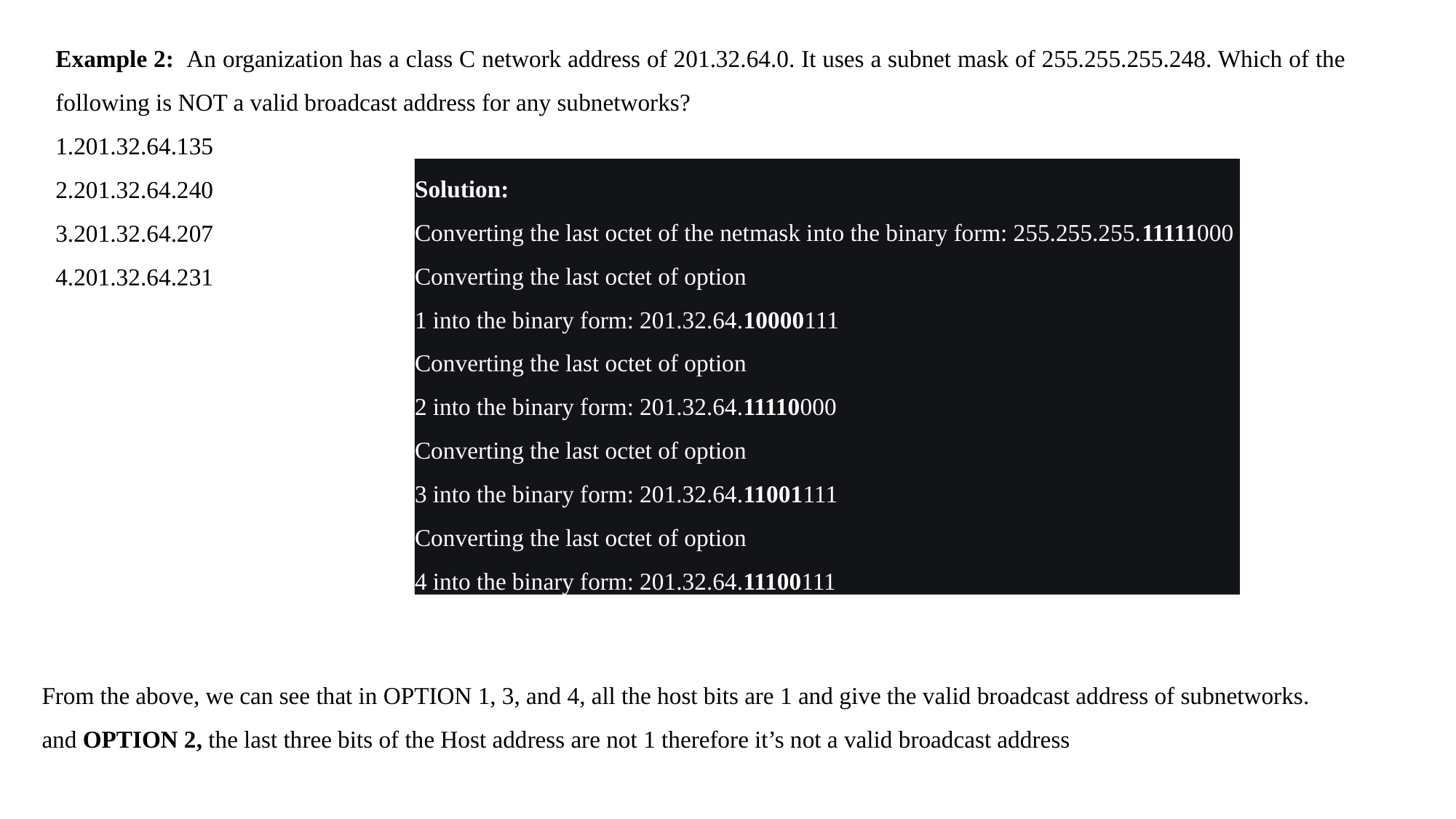

Example 2:  An organization has a class C network address of 201.32.64.0. It uses a subnet mask of 255.255.255.248. Which of the following is NOT a valid broadcast address for any subnetworks?
201.32.64.135
201.32.64.240
201.32.64.207
201.32.64.231
Solution:
Converting the last octet of the netmask into the binary form: 255.255.255.11111000
Converting the last octet of option
1 into the binary form: 201.32.64.10000111
Converting the last octet of option
2 into the binary form: 201.32.64.11110000
Converting the last octet of option
3 into the binary form: 201.32.64.11001111
Converting the last octet of option
4 into the binary form: 201.32.64.11100111
From the above, we can see that in OPTION 1, 3, and 4, all the host bits are 1 and give the valid broadcast address of subnetworks.
and OPTION 2, the last three bits of the Host address are not 1 therefore it’s not a valid broadcast address